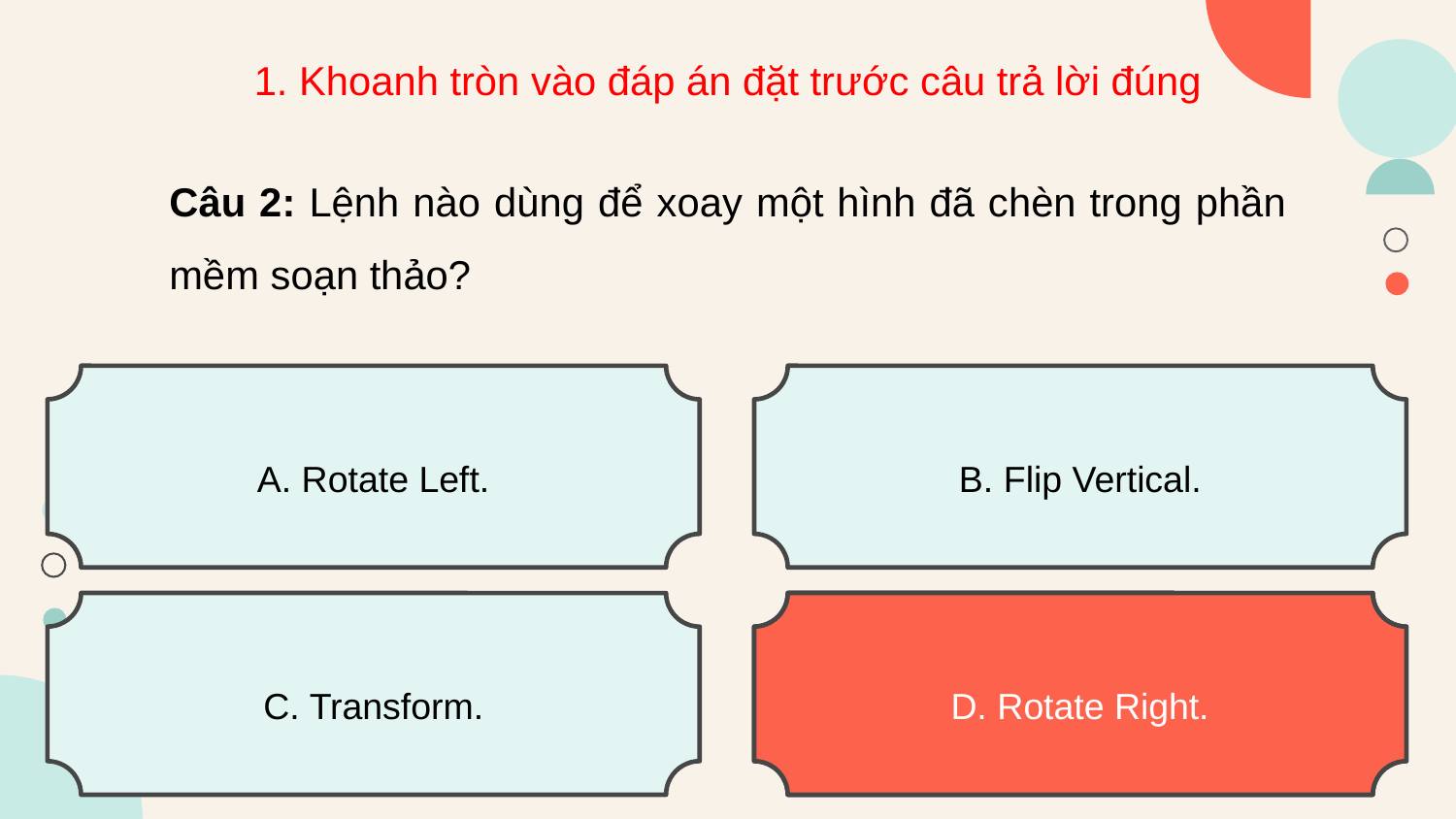

1. Khoanh tròn vào đáp án đặt trước câu trả lời đúng
Câu 2: Lệnh nào dùng để xoay một hình đã chèn trong phần mềm soạn thảo?
A. Rotate Left.
B. Flip Vertical.
C. Transform.
D. Rotate Right.
D. Rotate Right.